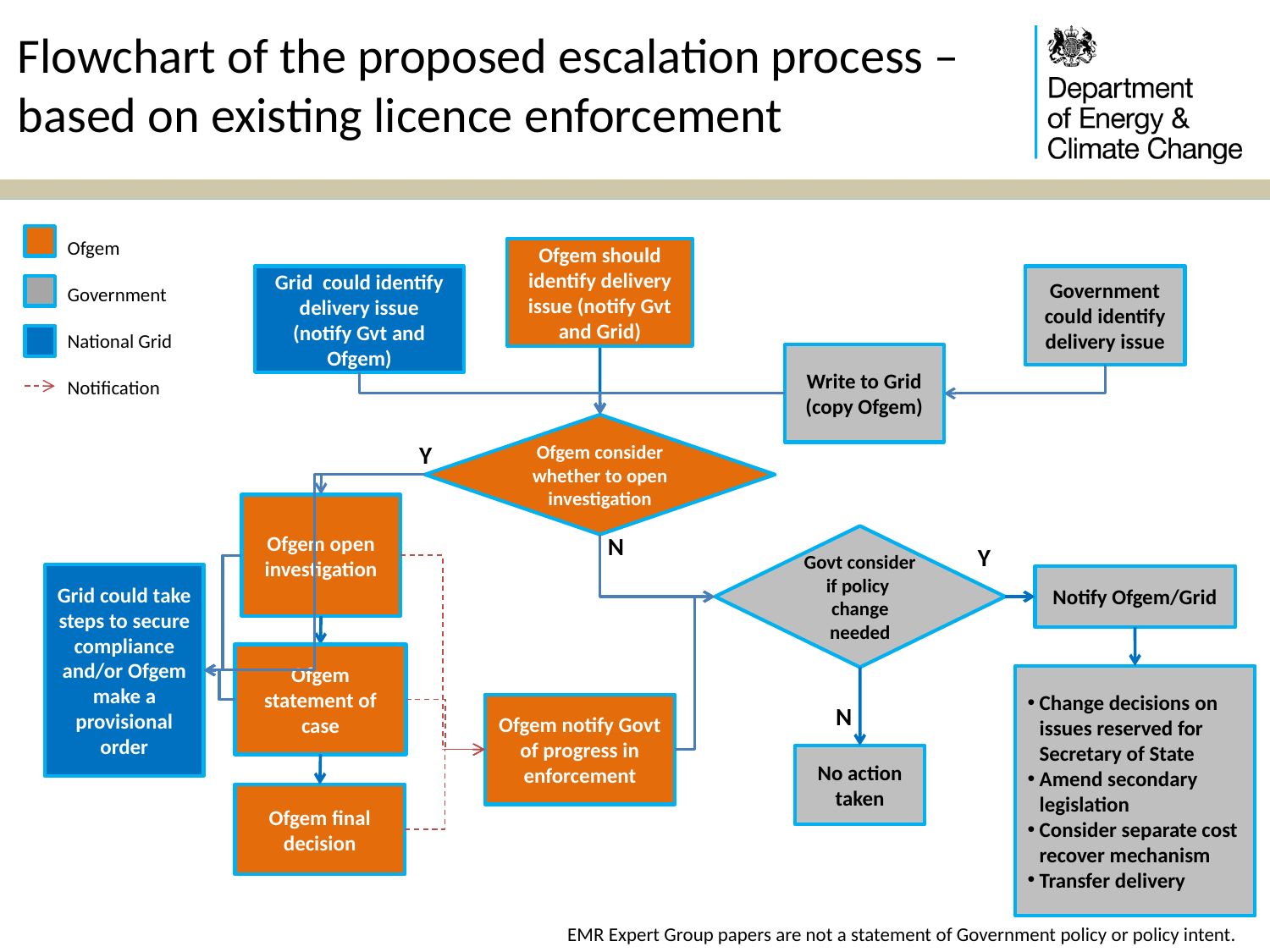

# Flowchart of the proposed escalation process – based on existing licence enforcement
Ofgem
Government
National Grid
Notification

Ofgem should identify delivery issue (notify Gvt and Grid)
Grid  could identify delivery issue
(notify Gvt and Ofgem)
Government could identify delivery issue
Write to Grid (copy Ofgem)
Ofgem consider whether to open investigation
Y
Ofgem open investigation
N
Govt consider if policy  change needed
Y
Grid could take steps to secure compliance and/or Ofgem make a provisional order
Notify Ofgem/Grid
Ofgem statement of case
Change decisions on issues reserved for Secretary of State
Amend secondary legislation
Consider separate cost recover mechanism
Transfer delivery
Ofgem notify Govt of progress in enforcement
N
No action taken
Ofgem final decision
EMR Expert Group papers are not a statement of Government policy or policy intent.